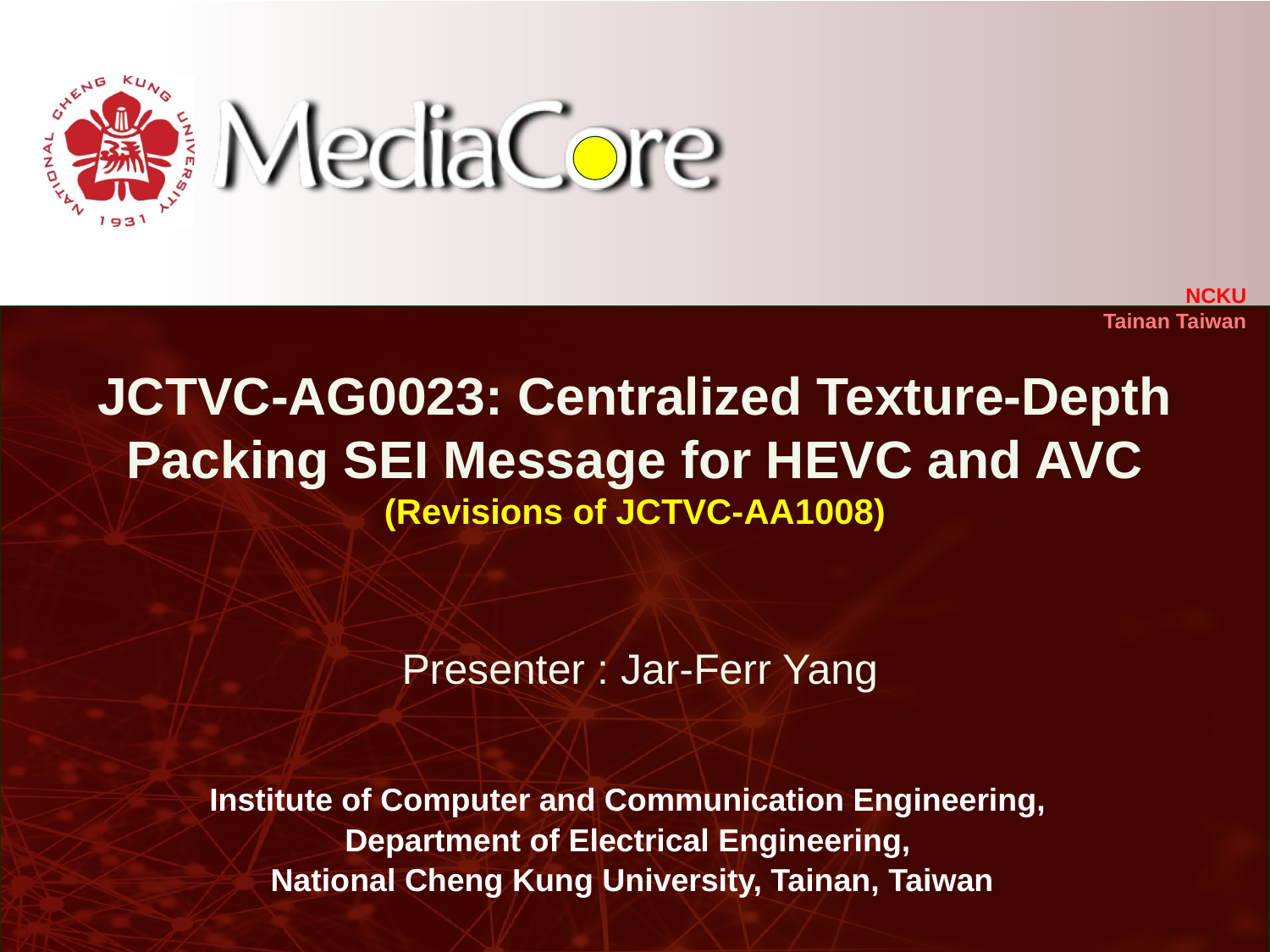

JCTVC-AG0023: Centralized Texture-Depth Packing SEI Message for HEVC and AVC
(Revisions of JCTVC-AA1008)
Presenter : Jar-Ferr Yang

Institute of Computer and Communication Engineering,
Department of Electrical Engineering,
National Cheng Kung University, Tainan, Taiwan